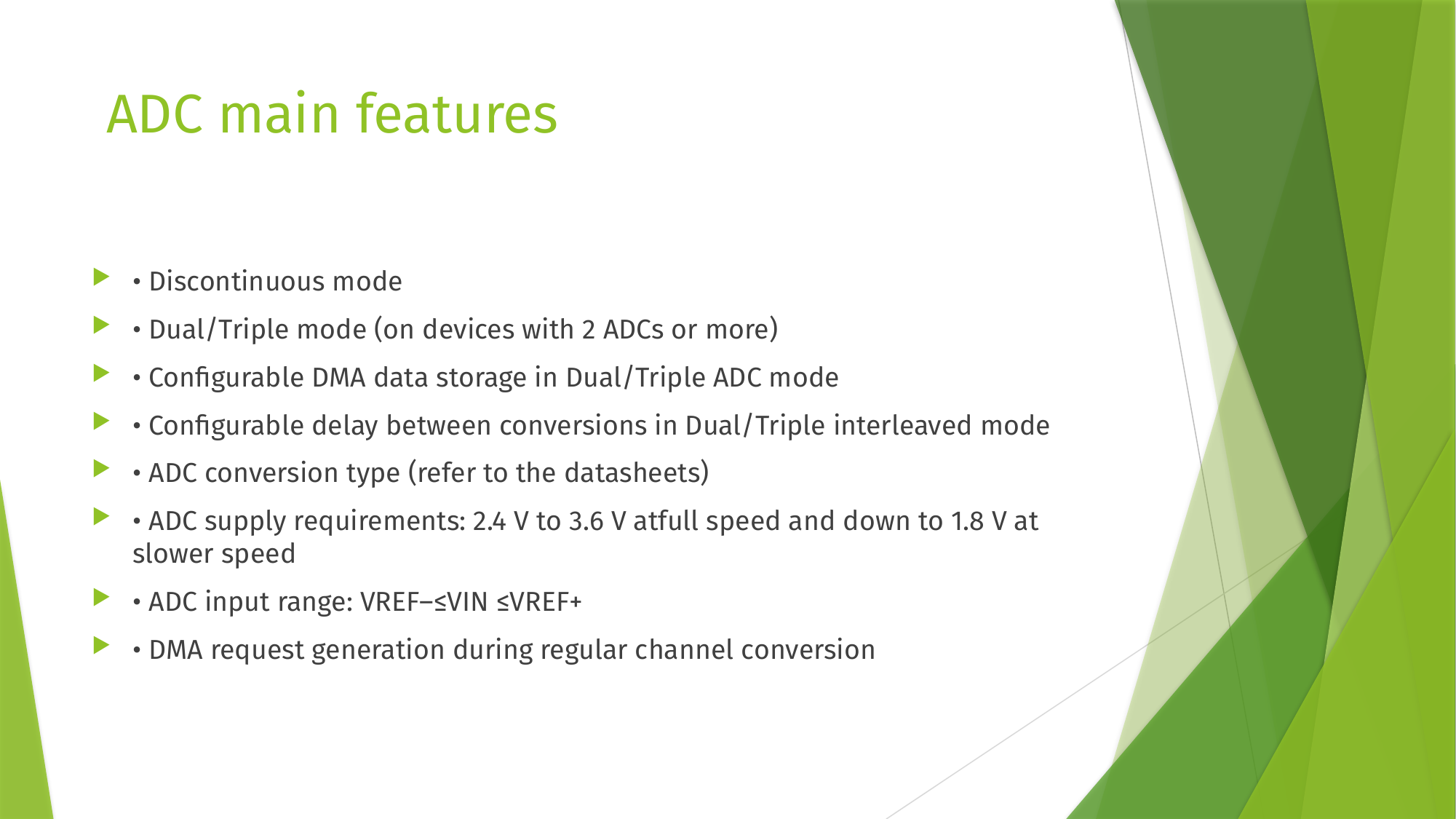

# ADC main features
• Discontinuous mode
• Dual/Triple mode (on devices with 2 ADCs or more)
• Configurable DMA data storage in Dual/Triple ADC mode
• Configurable delay between conversions in Dual/Triple interleaved mode
• ADC conversion type (refer to the datasheets)
• ADC supply requirements: 2.4 V to 3.6 V atfull speed and down to 1.8 V at slower speed
• ADC input range: VREF–≤VIN ≤VREF+
• DMA request generation during regular channel conversion